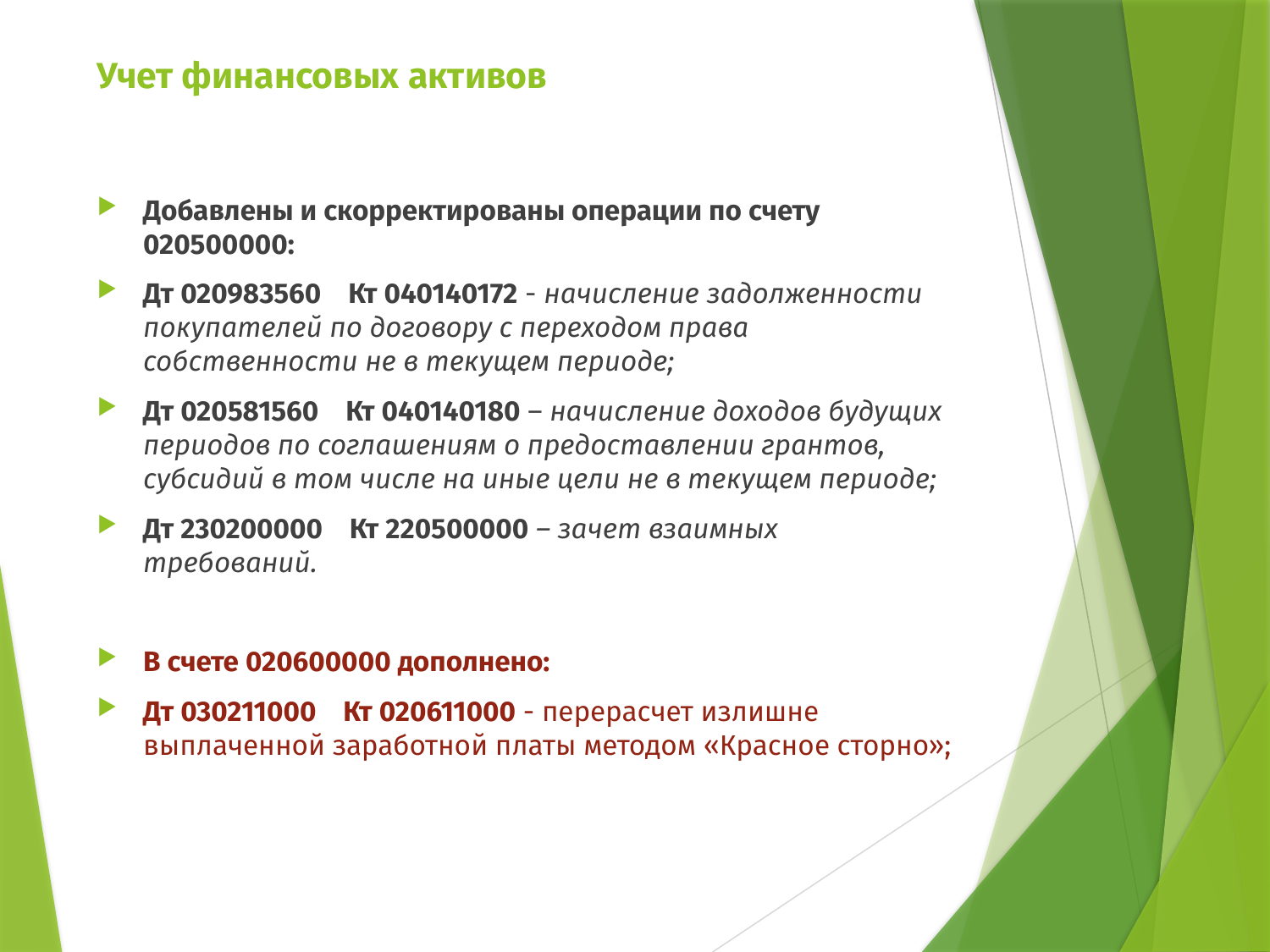

# Учет финансовых активов

Добавлены и скорректированы операции по счету 020500000:
Дт 020983560    Кт 040140172 - начисление задолженности покупателей по договору с переходом права собственности не в текущем периоде;
Дт 020581560    Кт 040140180 – начисление доходов будущих периодов по соглашениям о предоставлении грантов, субсидий в том числе на иные цели не в текущем периоде;
Дт 230200000    Кт 220500000 – зачет взаимных требований.

В счете 020600000 дополнено:
Дт 030211000    Кт 020611000 - перерасчет излишне выплаченной заработной платы методом «Красное сторно»;